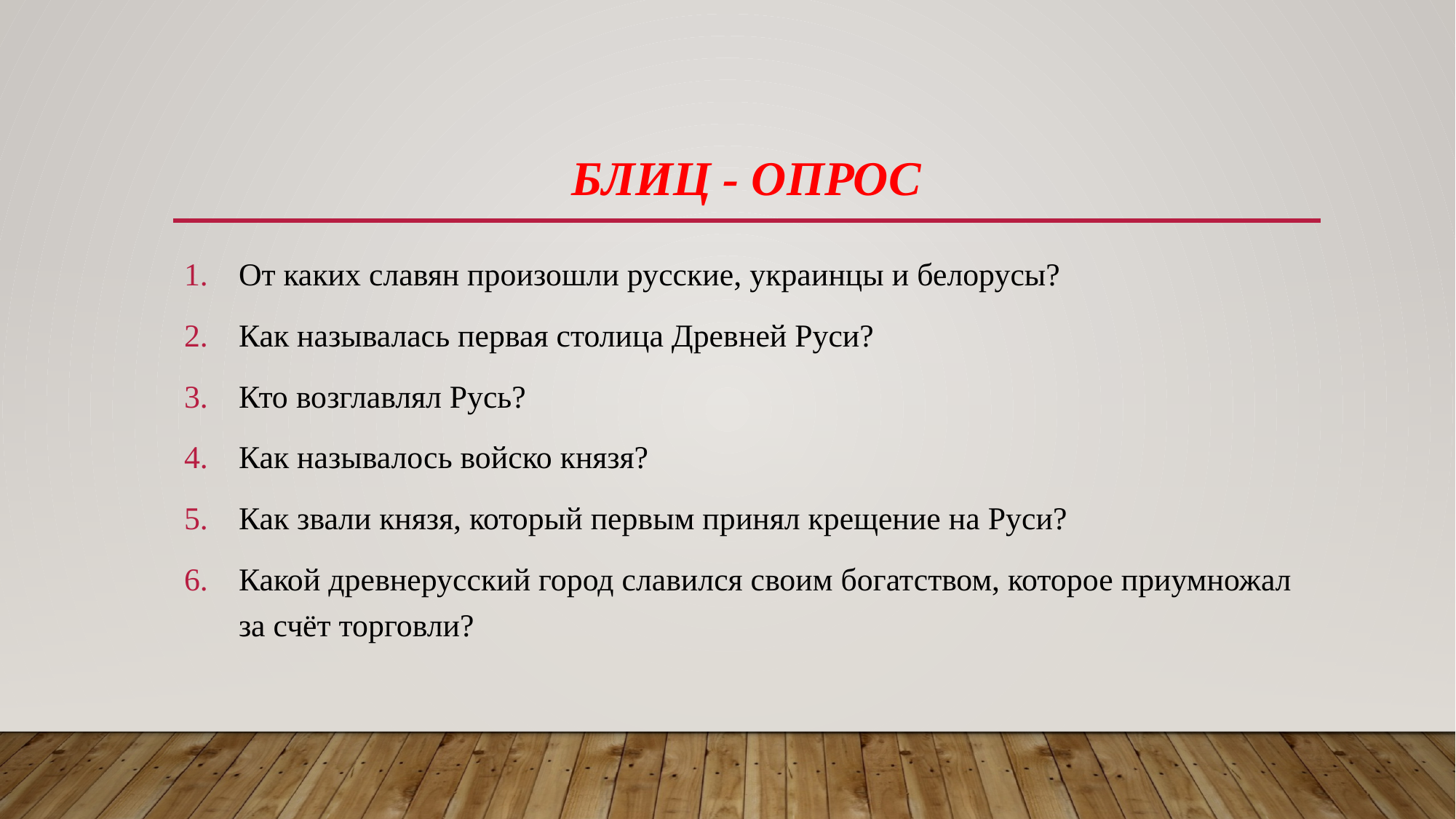

# Блиц - опрос
От каких славян произошли русские, украинцы и белорусы?
Как называлась первая столица Древней Руси?
Кто возглавлял Русь?
Как называлось войско князя?
Как звали князя, который первым принял крещение на Руси?
Какой древнерусский город славился своим богатством, которое приумножал за счёт торговли?